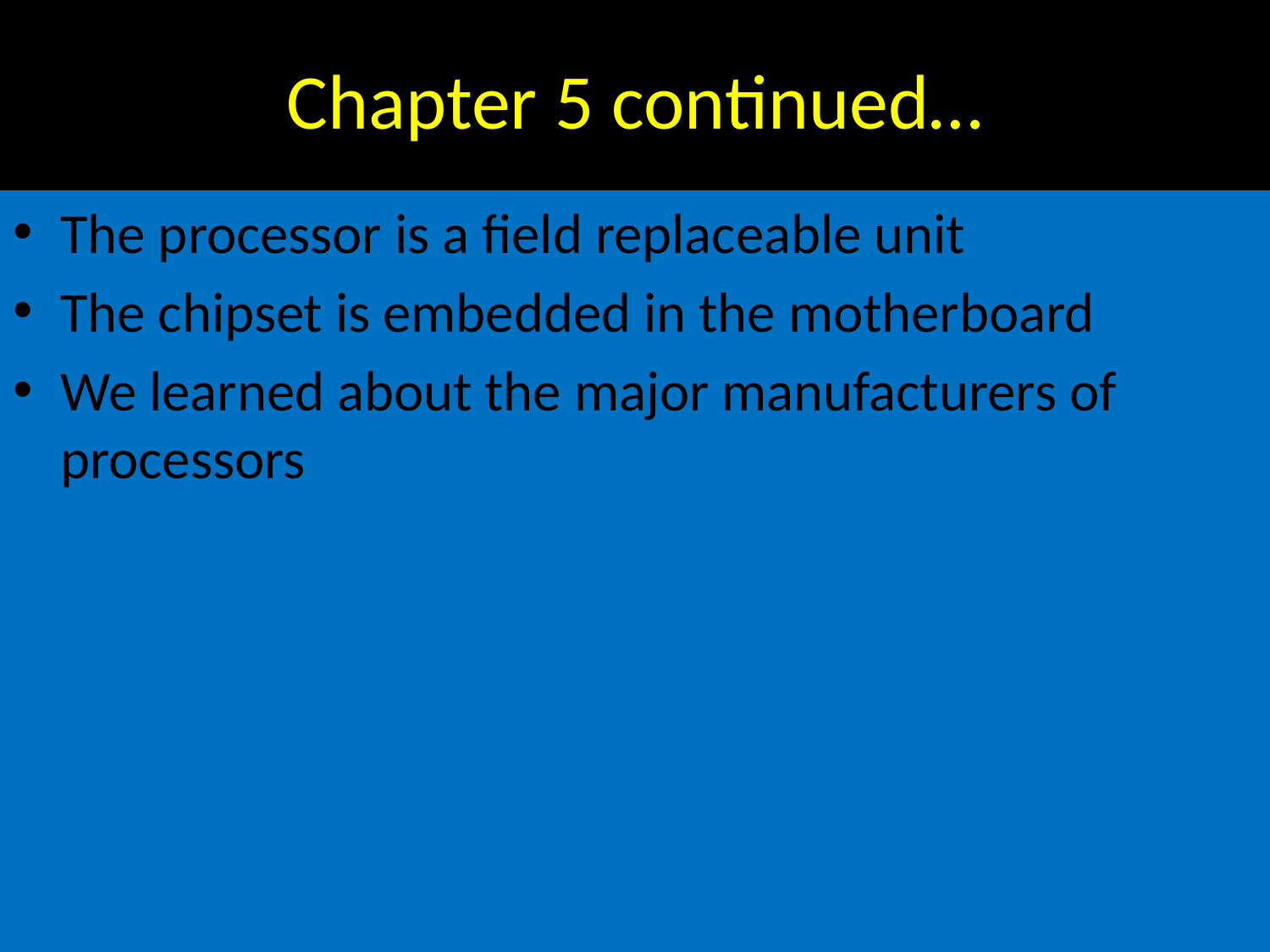

# Chapter 5 continued…
The processor is a field replaceable unit
The chipset is embedded in the motherboard
We learned about the major manufacturers of processors